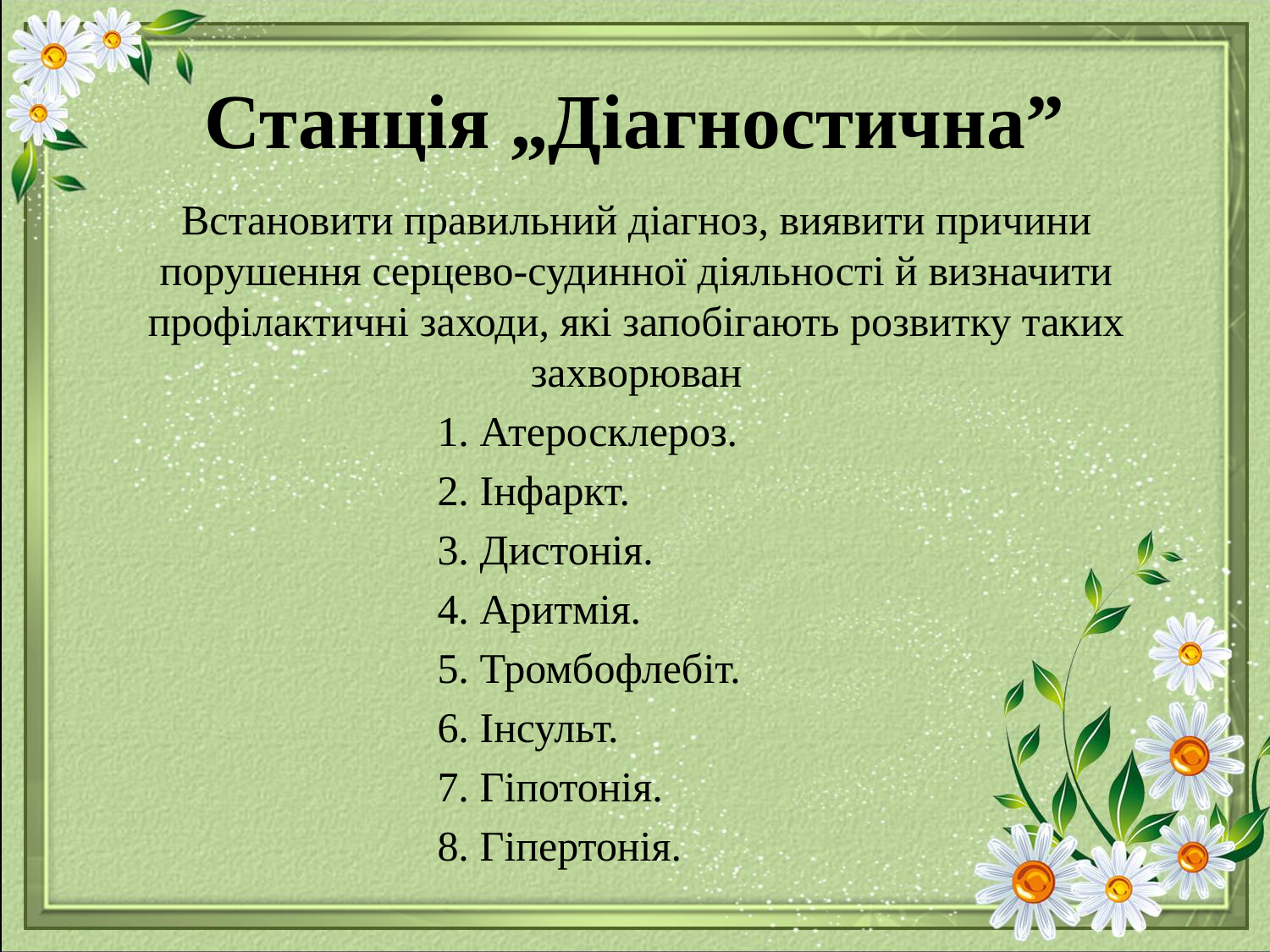

# Станція „Діагностична”
Встановити правильний діагноз, виявити причини порушення серцево-судинної діяльності й визначити профілактичні заходи, які запобігають розвитку таких захворюван
                                  1. Атеросклероз.
                                  2. Інфаркт.
                                  3. Дистонія.
                                  4. Аритмія.
                                  5. Тромбофлебіт.
                                  6. Інсульт.
                                  7. Гіпотонія.
                                  8. Гіпертонія.